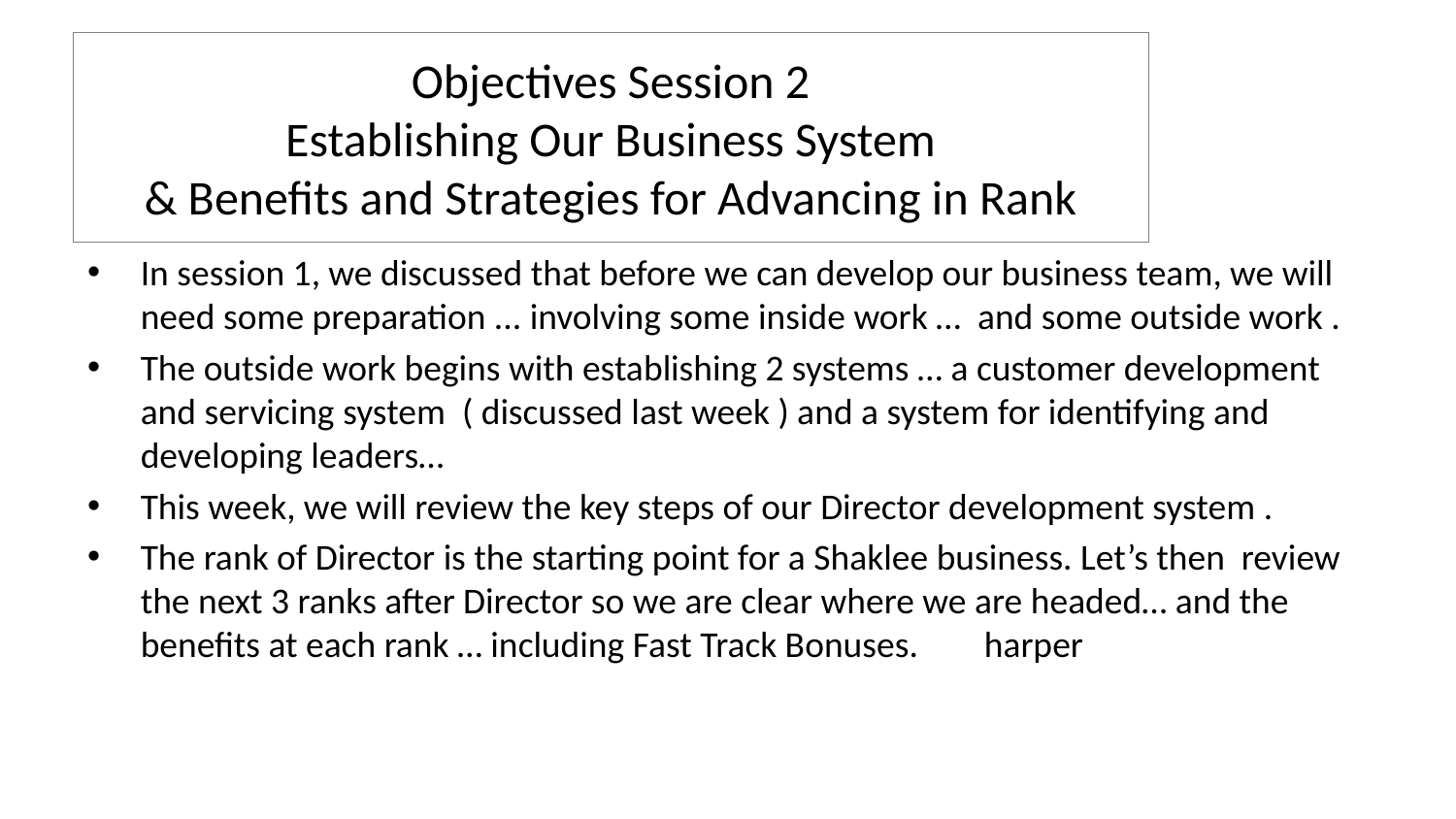

# Objectives Session 2 Establishing Our Business System & Benefits and Strategies for Advancing in Rank
In session 1, we discussed that before we can develop our business team, we will need some preparation ... involving some inside work …  and some outside work .
The outside work begins with establishing 2 systems … a customer development and servicing system  ( discussed last week ) and a system for identifying and developing leaders…
This week, we will review the key steps of our Director development system .
The rank of Director is the starting point for a Shaklee business. Let’s then  review the next 3 ranks after Director so we are clear where we are headed… and the benefits at each rank … including Fast Track Bonuses.        harper